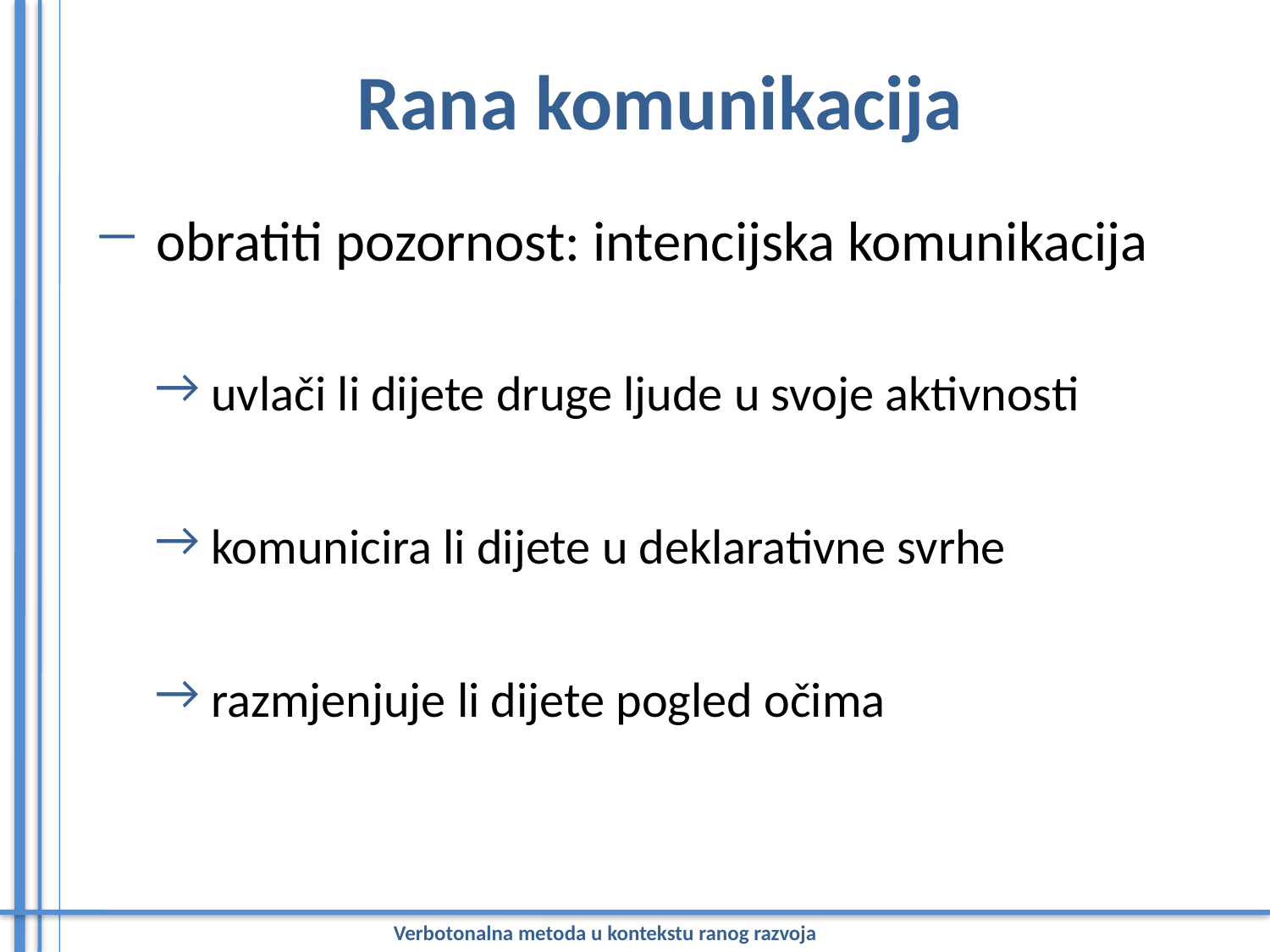

# Rana komunikacija
 obratiti pozornost: intencijska komunikacija

 uvlači li dijete druge ljude u svoje aktivnosti

 komunicira li dijete u deklarativne svrhe

 razmjenjuje li dijete pogled očima

Verbotonalna metoda u kontekstu ranog razvoja
16